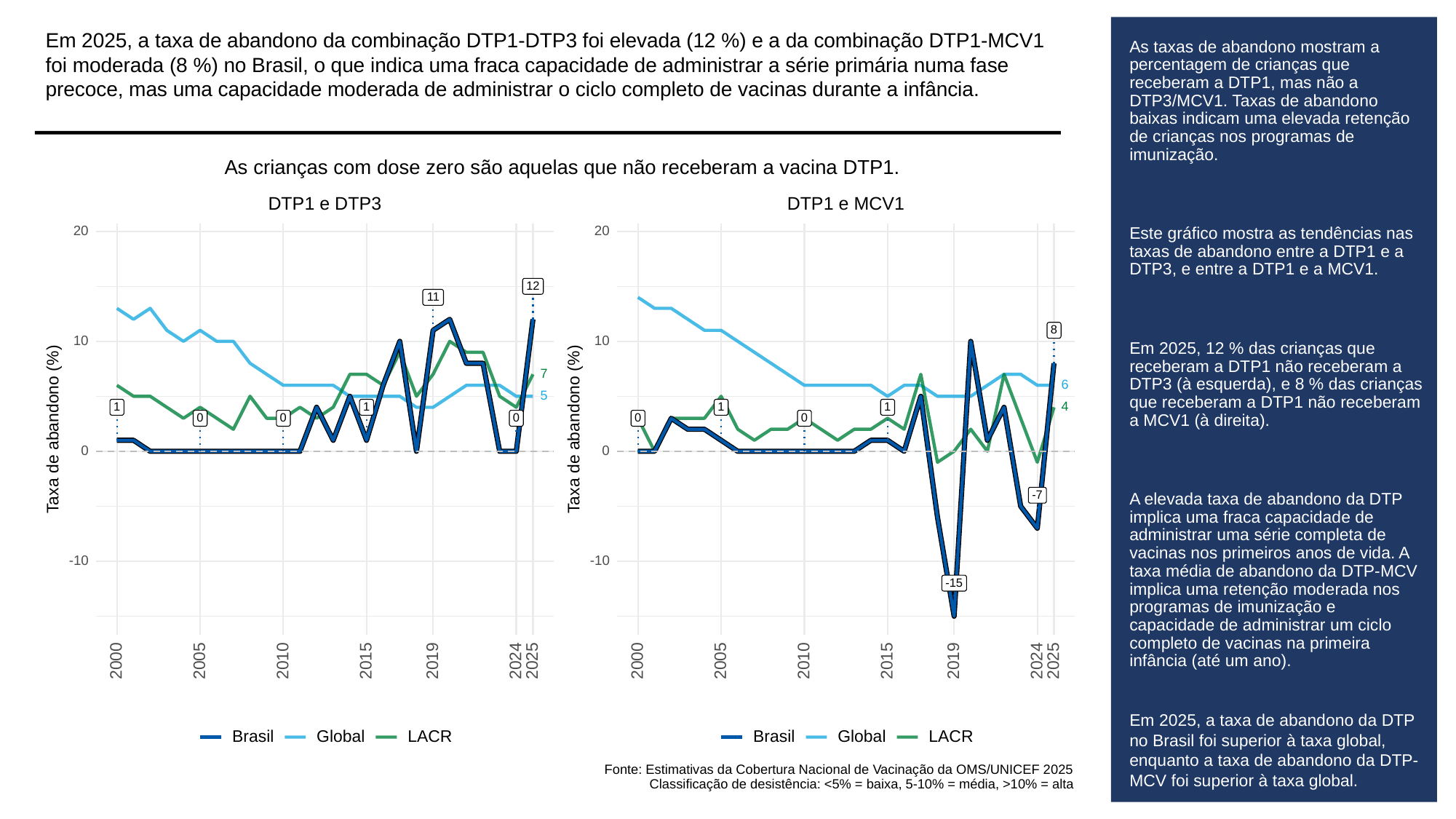

Em 2025, a taxa de abandono da combinação DTP1-DTP3 foi elevada (12 %) e a da combinação DTP1-MCV1 foi moderada (8 %) no Brasil, o que indica uma fraca capacidade de administrar a série primária numa fase precoce, mas uma capacidade moderada de administrar o ciclo completo de vacinas durante a infância.
# As taxas de abandono mostram a percentagem de crianças que receberam a DTP1, mas não a DTP3/MCV1. Taxas de abandono baixas indicam uma elevada retenção de crianças nos programas de imunização.

Este gráfico mostra as tendências nas taxas de abandono entre a DTP1 e a DTP3, e entre a DTP1 e a MCV1.

Em 2025, 12 % das crianças que receberam a DTP1 não receberam a DTP3 (à esquerda), e 8 % das crianças que receberam a DTP1 não receberam a MCV1 (à direita).

A elevada taxa de abandono da DTP implica uma fraca capacidade de administrar uma série completa de vacinas nos primeiros anos de vida. A taxa média de abandono da DTP-MCV implica uma retenção moderada nos programas de imunização e capacidade de administrar um ciclo completo de vacinas na primeira infância (até um ano).

Em 2025, a taxa de abandono da DTP no Brasil foi superior à taxa global, enquanto a taxa de abandono da DTP-MCV foi superior à taxa global.

As crianças com dose zero são aquelas que não receberam a vacina DTP1.
DTP1 e MCV1
DTP1 e DTP3

20
20

12

11

8

10
10

7

6
5

4
1
1
1
1

0
0
0
0
0

Taxa de abandono (%)
Taxa de abandono (%)
0
0

-7

-10
-10

-15

2000
2005
2010
2015
2019
2024
2025
2000
2005
2010
2015
2019
2024
2025
Global
LACR
Global
LACR
Brasil
Brasil

Fonte: Estimativas da Cobertura Nacional de Vacinação da OMS/UNICEF 2025
Classificação de desistência: <5% = baixa, 5-10% = média, >10% = alta